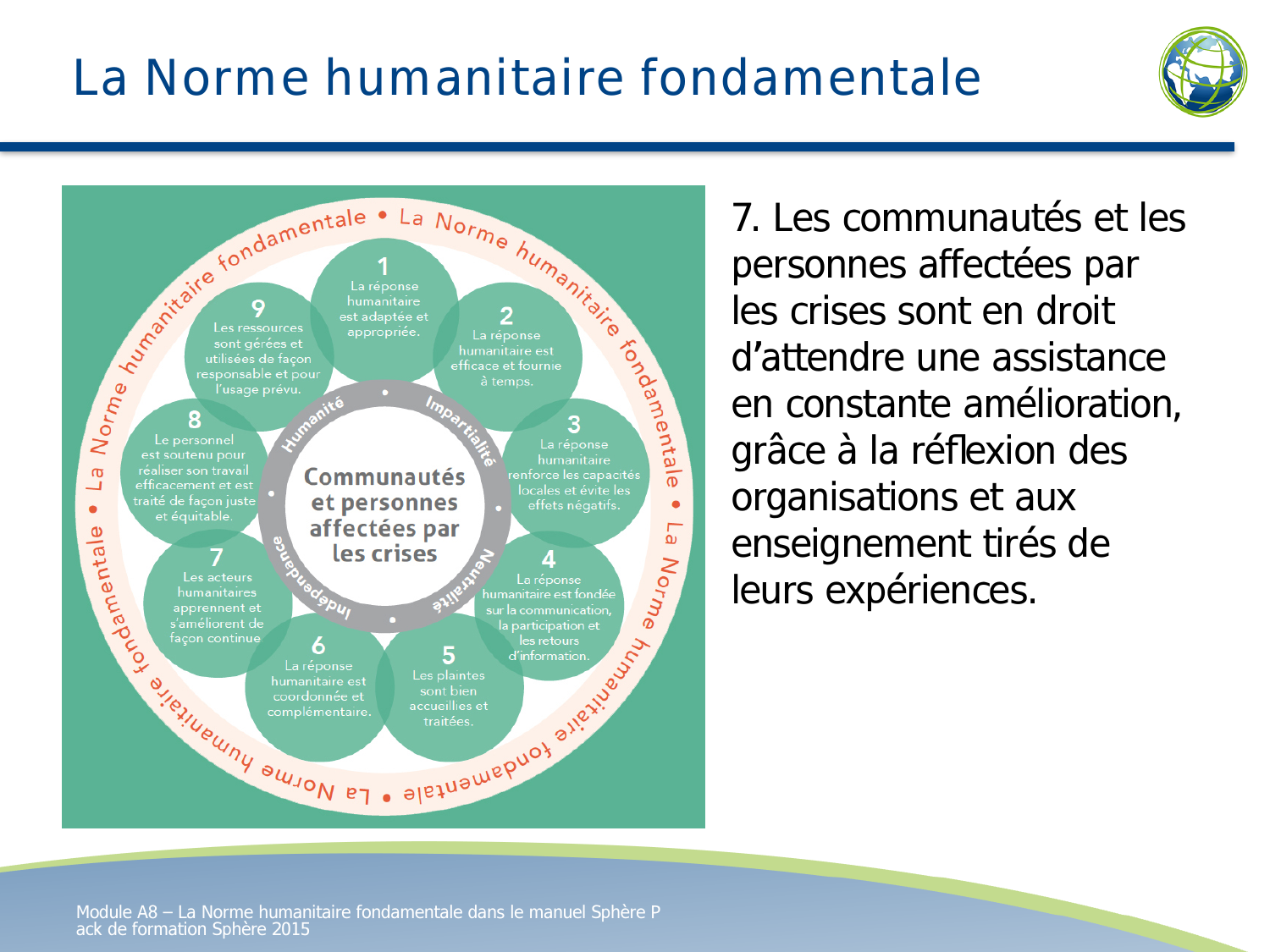

# La Norme humanitaire fondamentale
7. Les communautés et les personnes affectées par les crises sont en droit d’attendre une assistance en constante amélioration, grâce à la réflexion des organisations et aux enseignement tirés de leurs expériences.
Module A8 – La Norme humanitaire fondamentale dans le manuel Sphère Pack de formation Sphère 2015